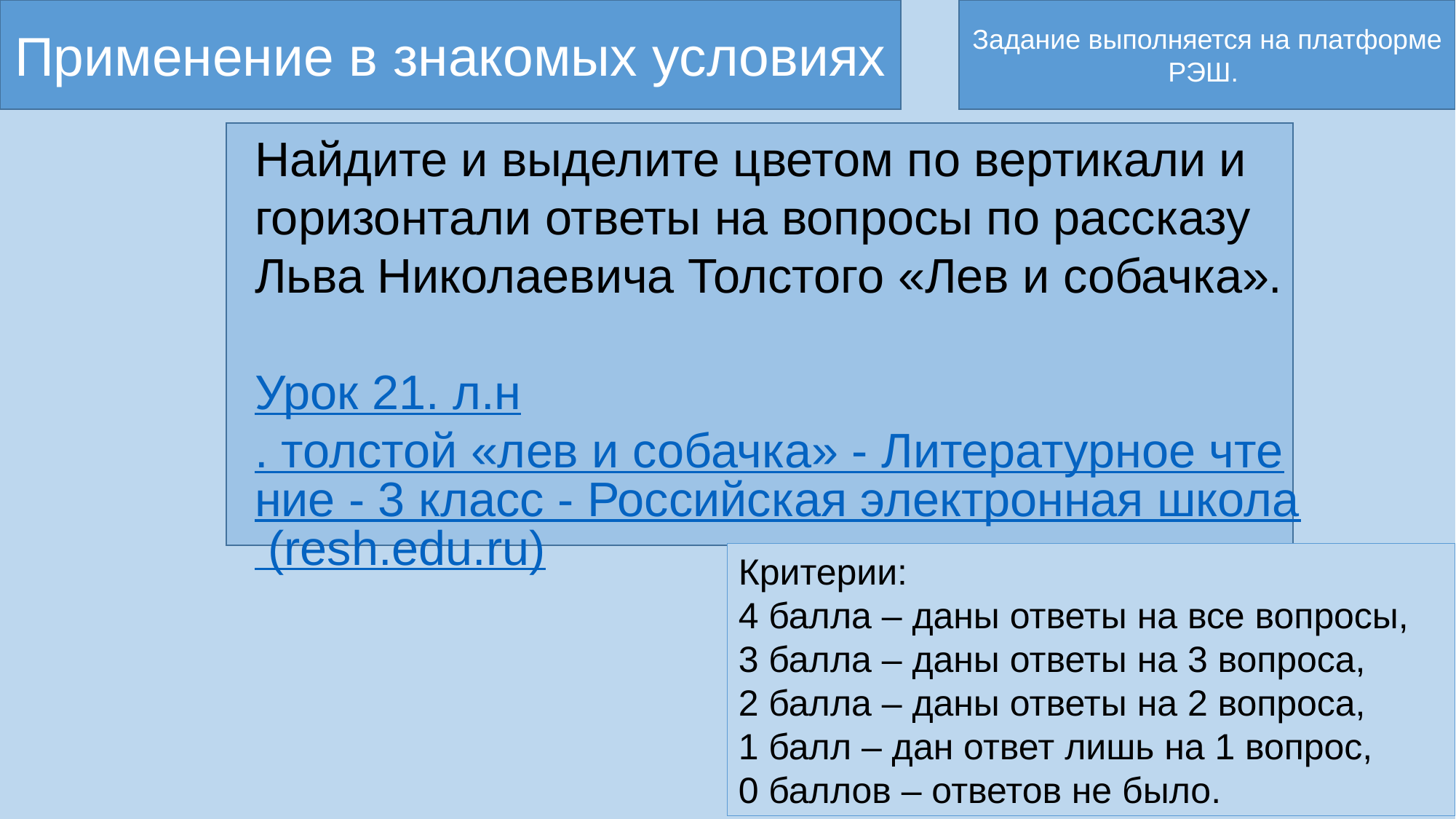

Применение в знакомых условиях
Задание выполняется на платформе РЭШ.

Найдите и выделите цветом по вертикали и горизонтали ответы на вопросы по рассказу Льва Николаевича Толстого «Лев и собачка».

Урок 21. л.н. толстой «лев и собачка» - Литературное чтение - 3 класс - Российская электронная школа (resh.edu.ru)
Критерии:
4 балла – даны ответы на все вопросы,
3 балла – даны ответы на 3 вопроса,
2 балла – даны ответы на 2 вопроса,
1 балл – дан ответ лишь на 1 вопрос,
0 баллов – ответов не было.